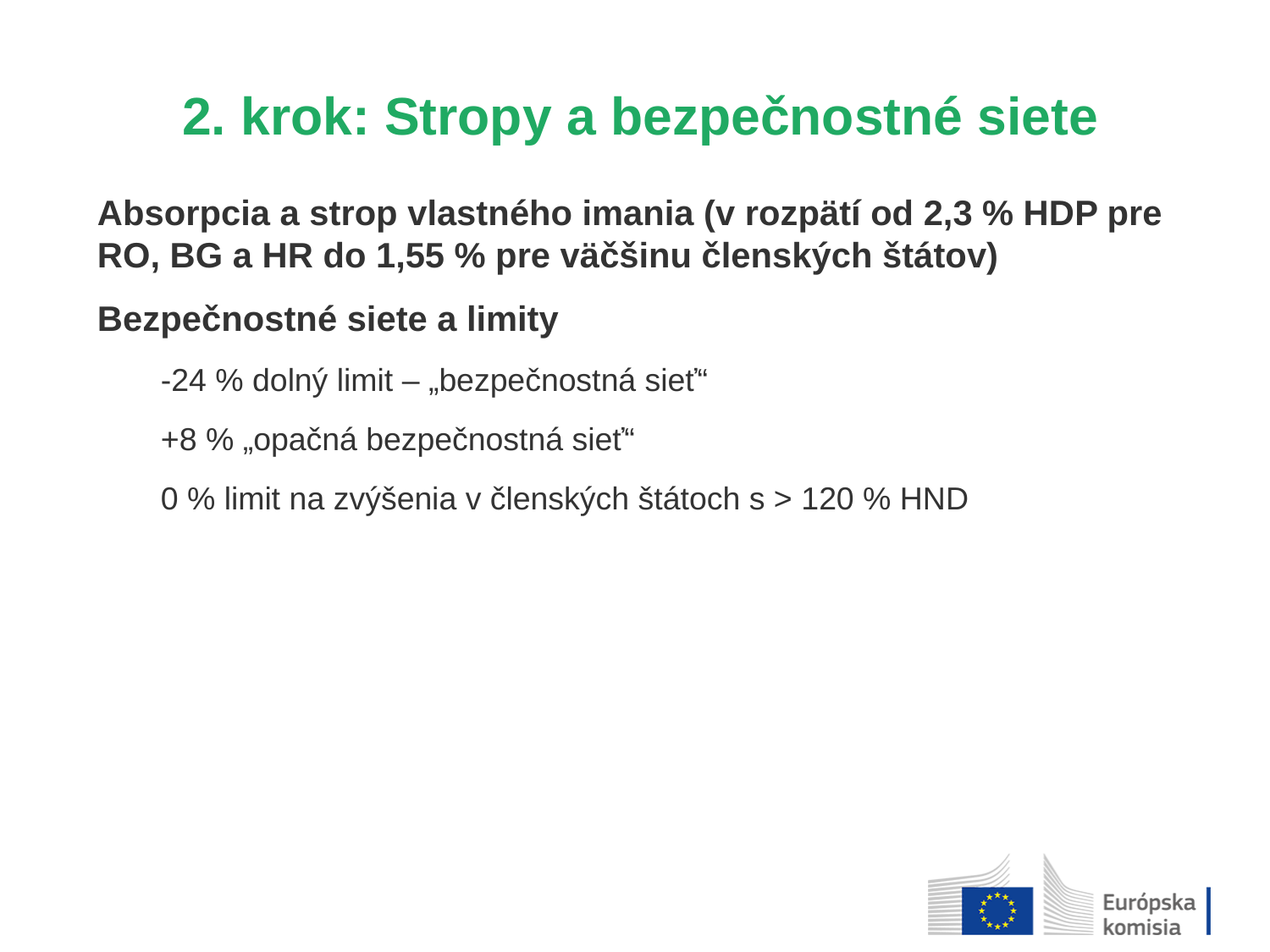

2. krok: Stropy a bezpečnostné siete
Absorpcia a strop vlastného imania (v rozpätí od 2,3 % HDP pre RO, BG a HR do 1,55 % pre väčšinu členských štátov)
Bezpečnostné siete a limity
-24 % dolný limit – „bezpečnostná sieť“
+8 % „opačná bezpečnostná sieť“
0 % limit na zvýšenia v členských štátoch s > 120 % HND